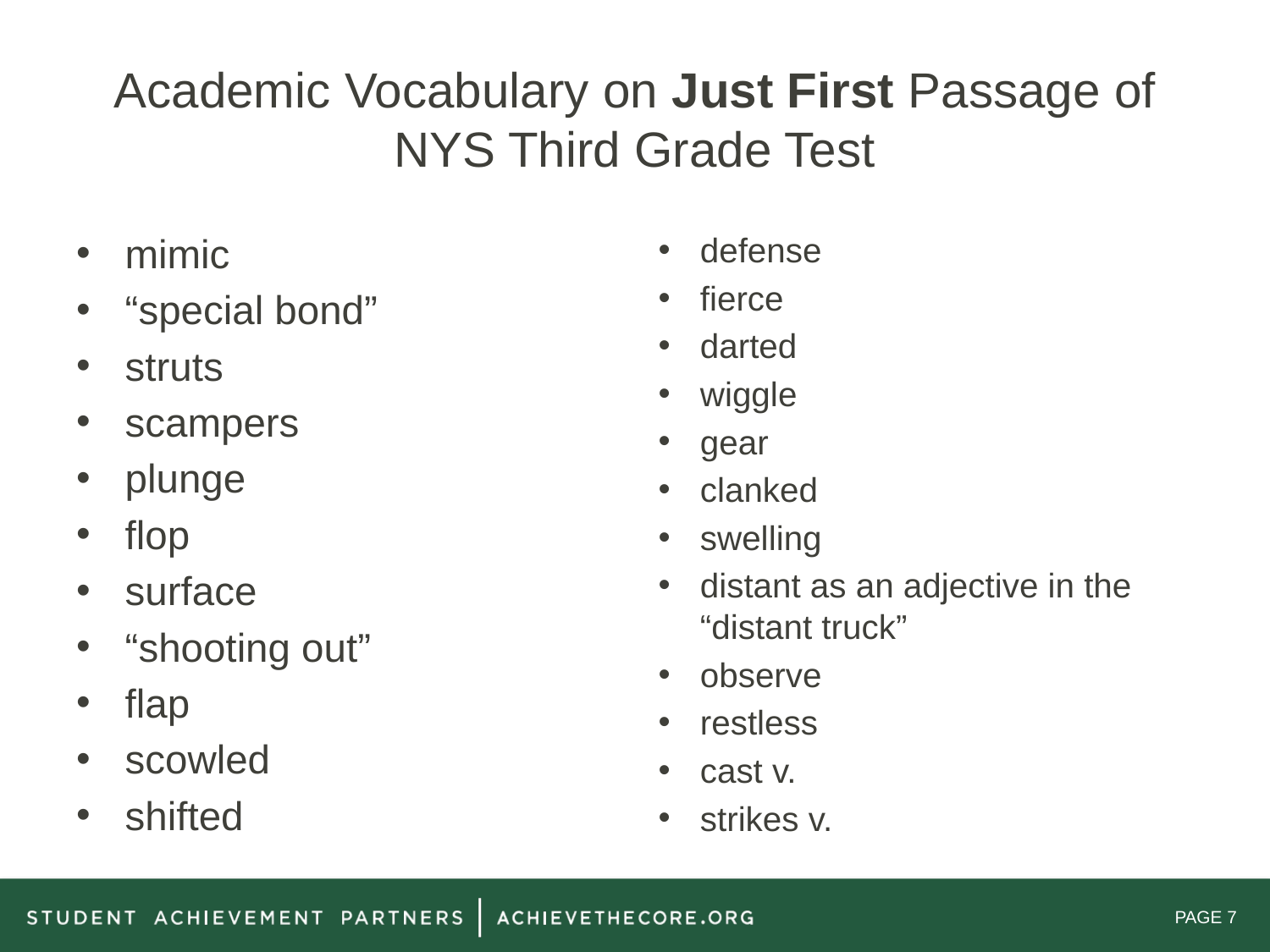

# Academic Vocabulary on Just First Passage of NYS Third Grade Test
mimic
“special bond”
struts
scampers
plunge
flop
surface
“shooting out”
flap
scowled
shifted

defense
fierce
darted
wiggle
gear
clanked
swelling
distant as an adjective in the “distant truck”
observe
restless
cast v.
strikes v.